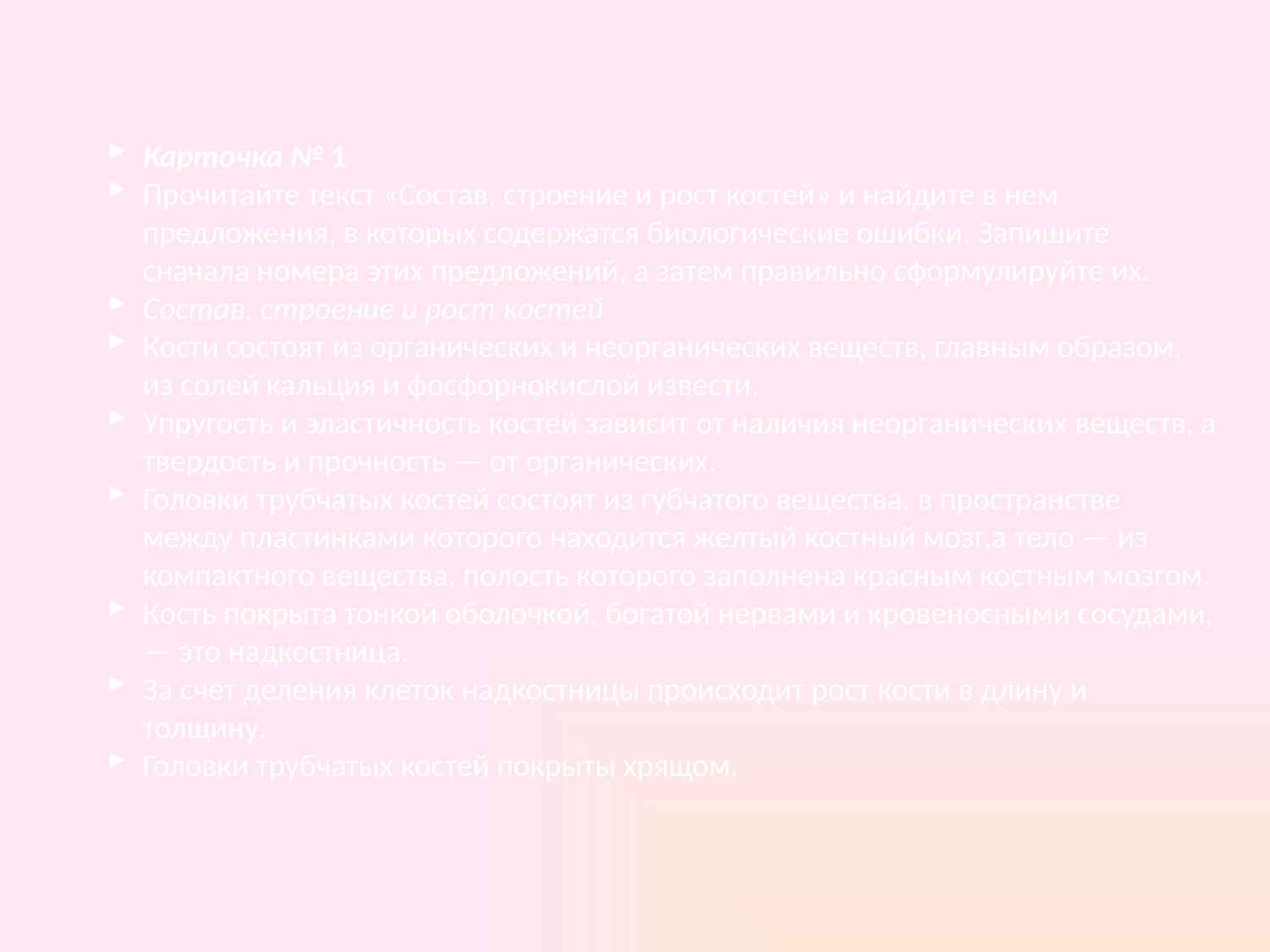

Карточка № 1
Прочитайте текст «Состав, строение и рост костей» и найдите в нем предложения, в которых содержатся биологические ошибки. Запишите сначала номера этих предложений, а затем правильно сформулируйте их.
Состав, строение и рост костей
Кости состоят из органических и неорганических веществ, главным образом, из солей кальция и фосфорнокислой извести.
Упругость и эластичность костей зависит от наличия неорганических веществ, а твердость и прочность — от органических.
Головки трубчатых костей состоят из губчатого вещества, в пространстве между пластинками которого находится желтый костный мозг,а тело — из компактного вещества, полость которого заполнена красным костным мозгом.
Кость покрыта тонкой оболочкой, богатой нервами и кровеносными сосудами, — это надкостница.
За счет деления клеток надкостницы происходит рост кости в длину и толщину.
Головки трубчатых костей покрыты хрящом.